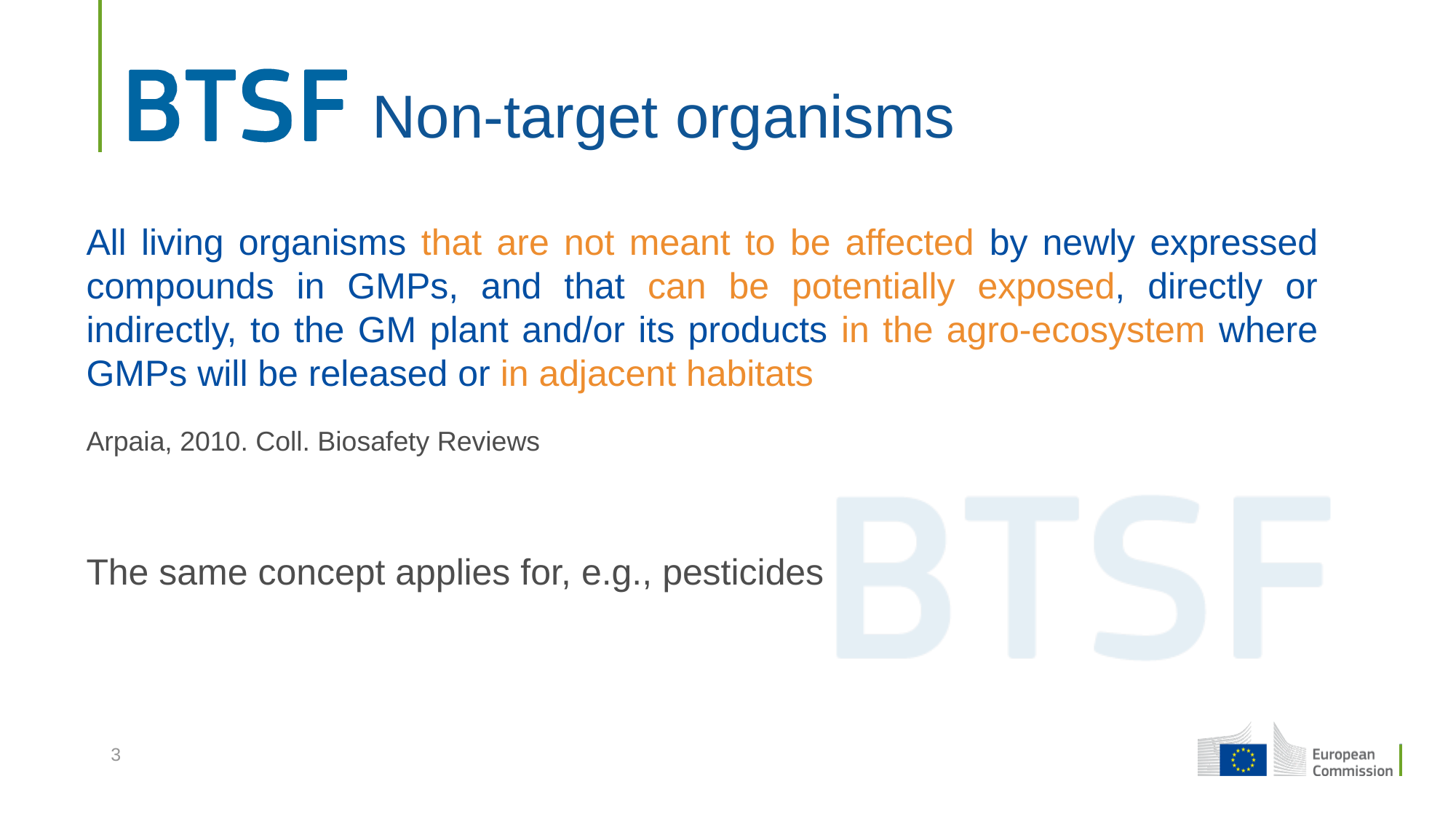

# Non-target organisms
All living organisms that are not meant to be affected by newly expressed compounds in GMPs, and that can be potentially exposed, directly or indirectly, to the GM plant and/or its products in the agro-ecosystem where GMPs will be released or in adjacent habitats
Arpaia, 2010. Coll. Biosafety Reviews
The same concept applies for, e.g., pesticides
3